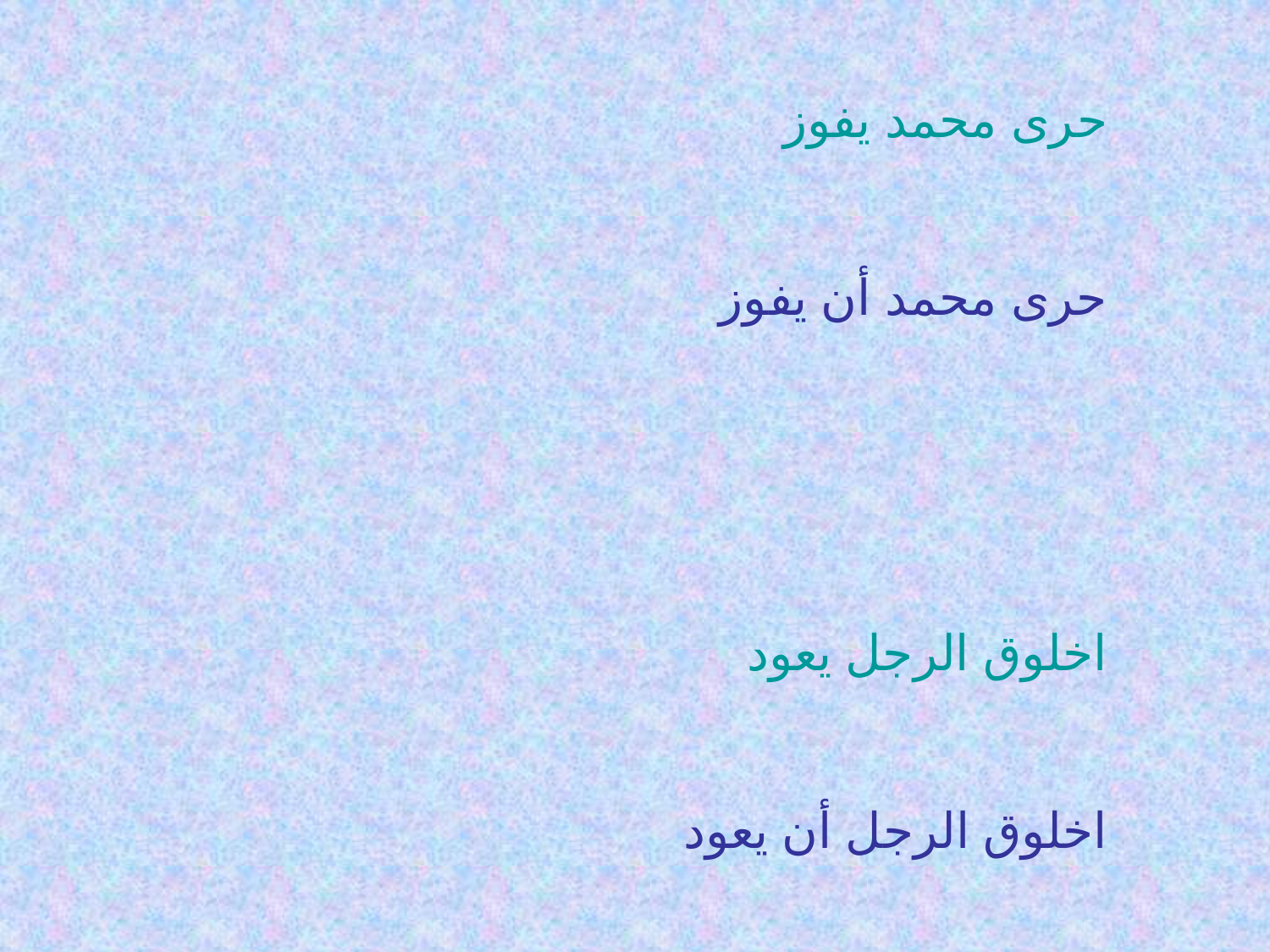

حرى محمد يفوز

حرى محمد أن يفوز

اخلوق الرجل يعود

اخلوق الرجل أن يعود